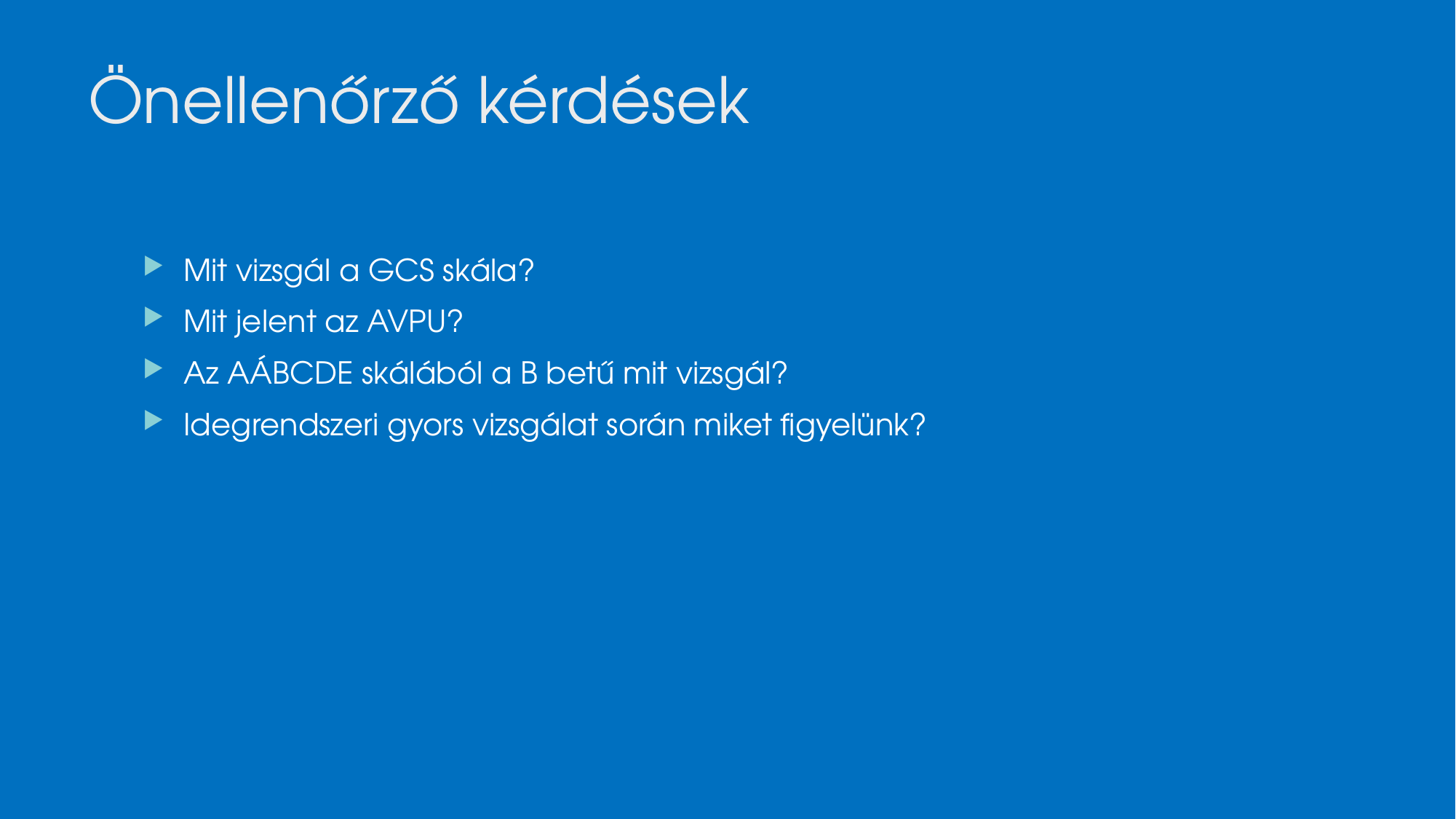

# Önellenőrző kérdések
Mit vizsgál a GCS skála?
Mit jelent az AVPU?
Az AÁBCDE skálából a B betű mit vizsgál?
Idegrendszeri gyors vizsgálat során miket figyelünk?